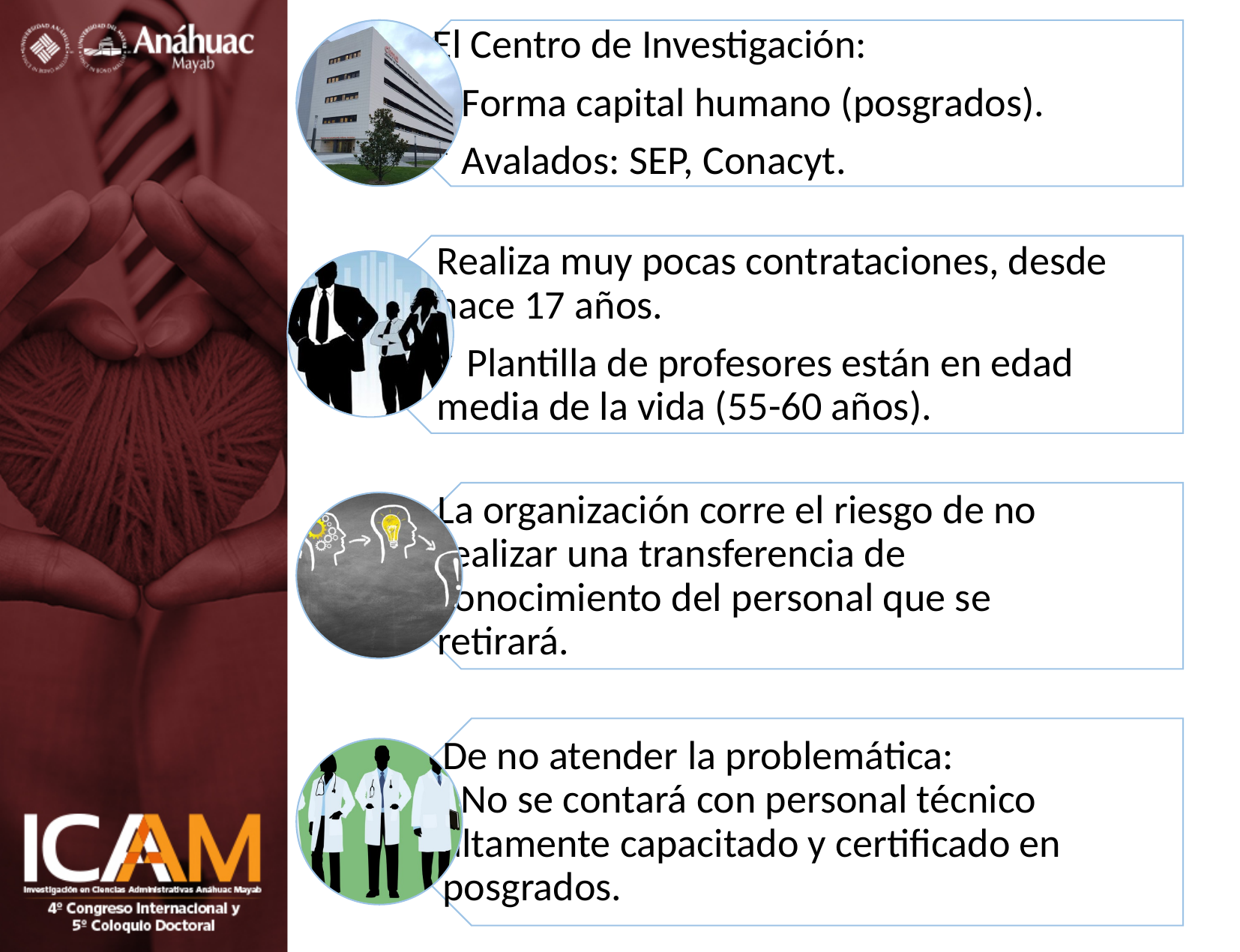

El Centro de Investigación:
* Forma capital humano (posgrados).
* Avalados: SEP, Conacyt.
Realiza muy pocas contrataciones, desde hace 17 años.
* Plantilla de profesores están en edad media de la vida (55-60 años).
La organización corre el riesgo de no realizar una transferencia de conocimiento del personal que se retirará.
De no atender la problemática:                   No se contará con personal técnico altamente capacitado y certificado en posgrados.